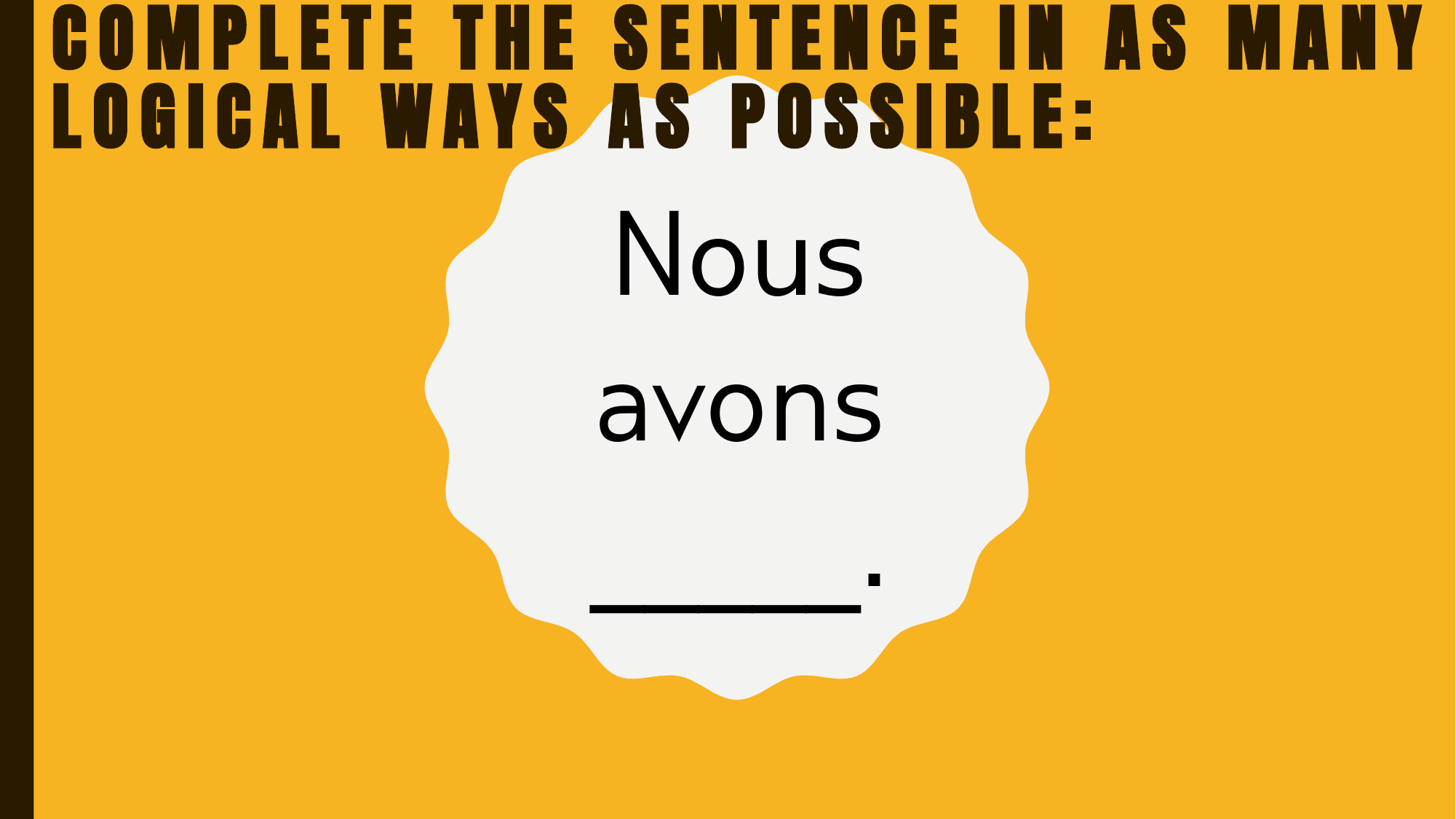

# Complete the sentence in as many logical ways as possible:
Nous avons
_____.